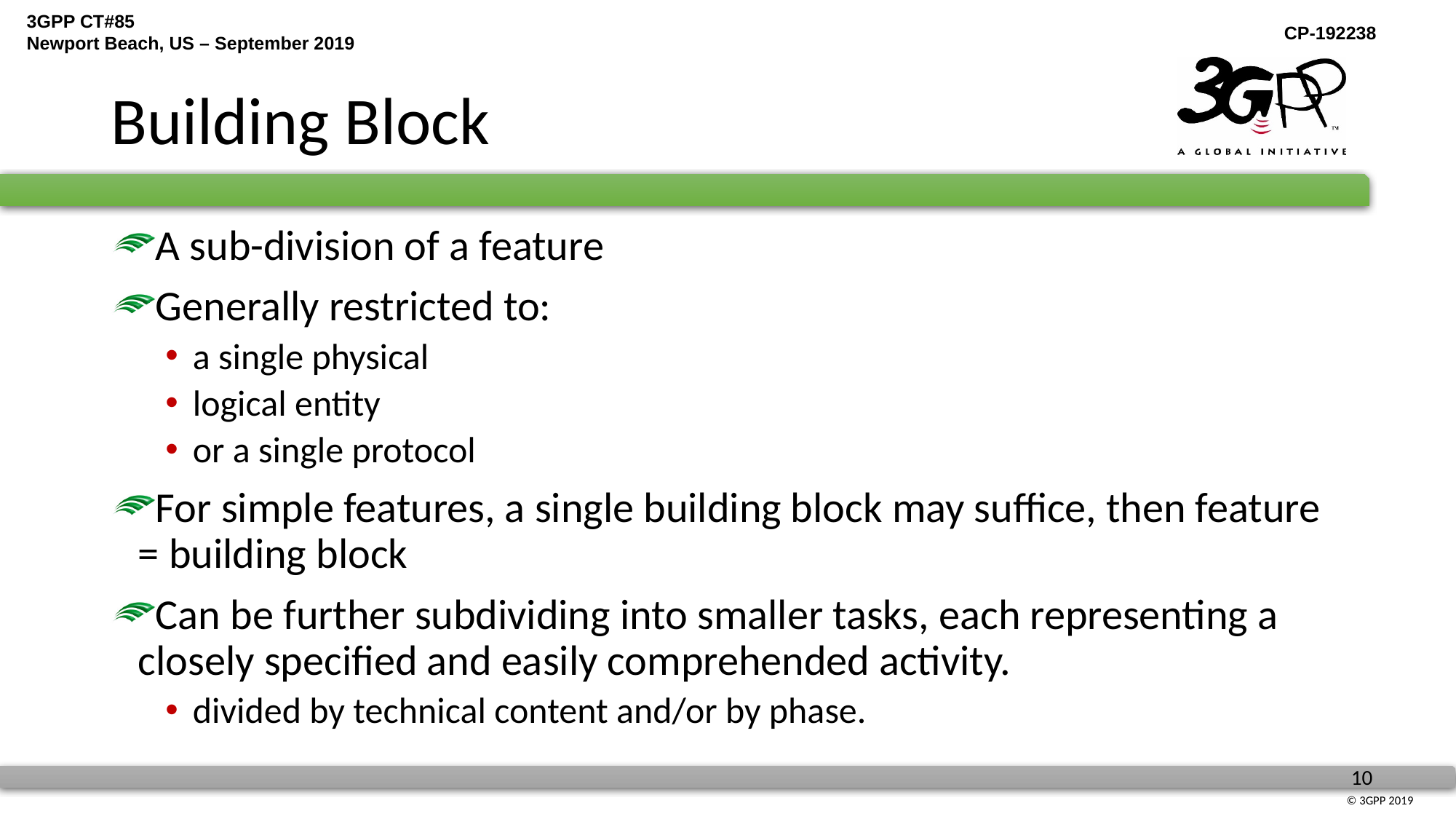

# Building Block
A sub-division of a feature
Generally restricted to:
a single physical
logical entity
or a single protocol
For simple features, a single building block may suffice, then feature = building block
Can be further subdividing into smaller tasks, each representing a closely specified and easily comprehended activity.
divided by technical content and/or by phase.